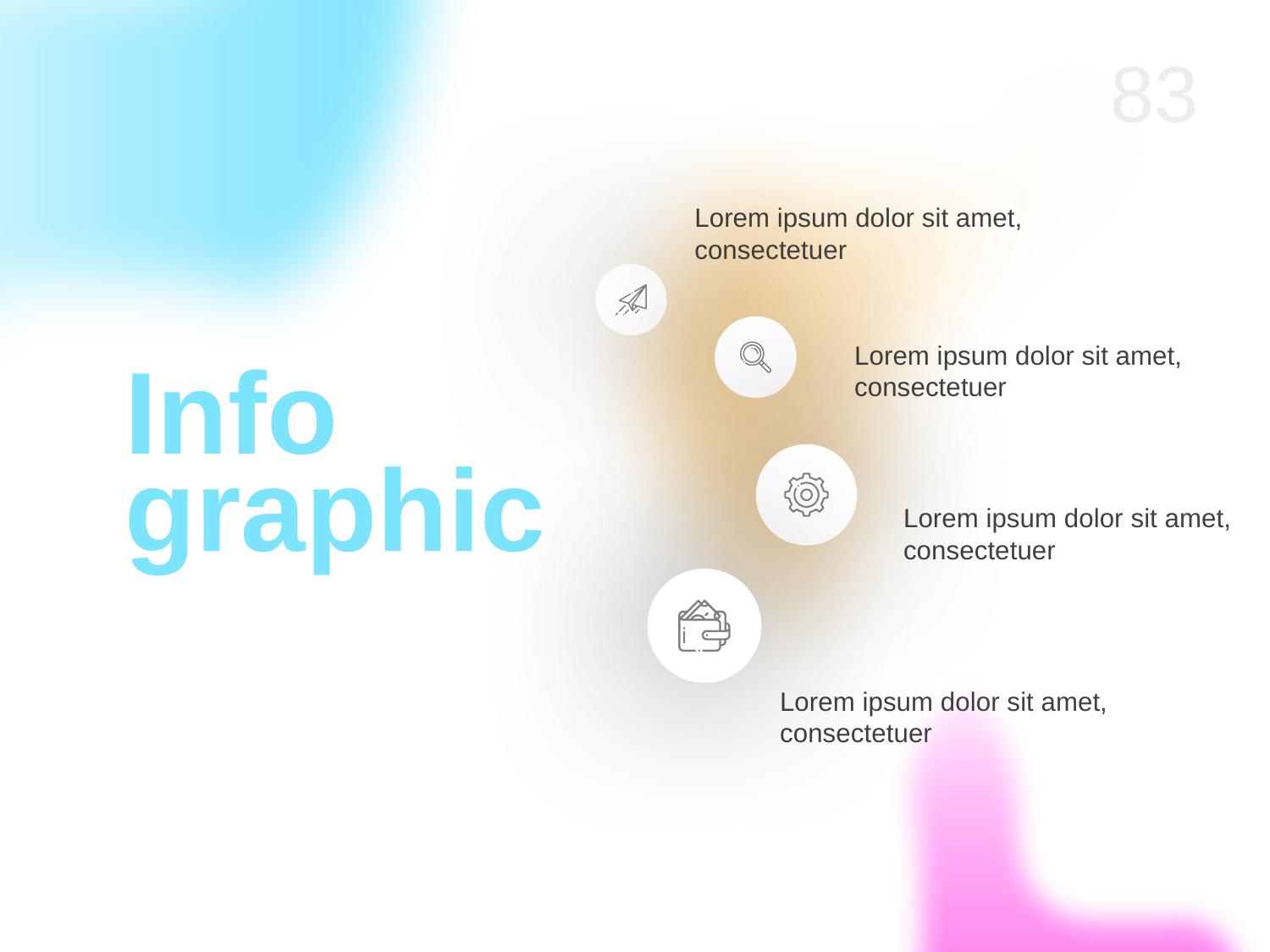

Lorem ipsum dolor sit amet, consectetuer

Lorem ipsum dolor sit amet, consectetuer
Info
graphic

Lorem ipsum dolor sit amet, consectetuer

Lorem ipsum dolor sit amet, consectetuer